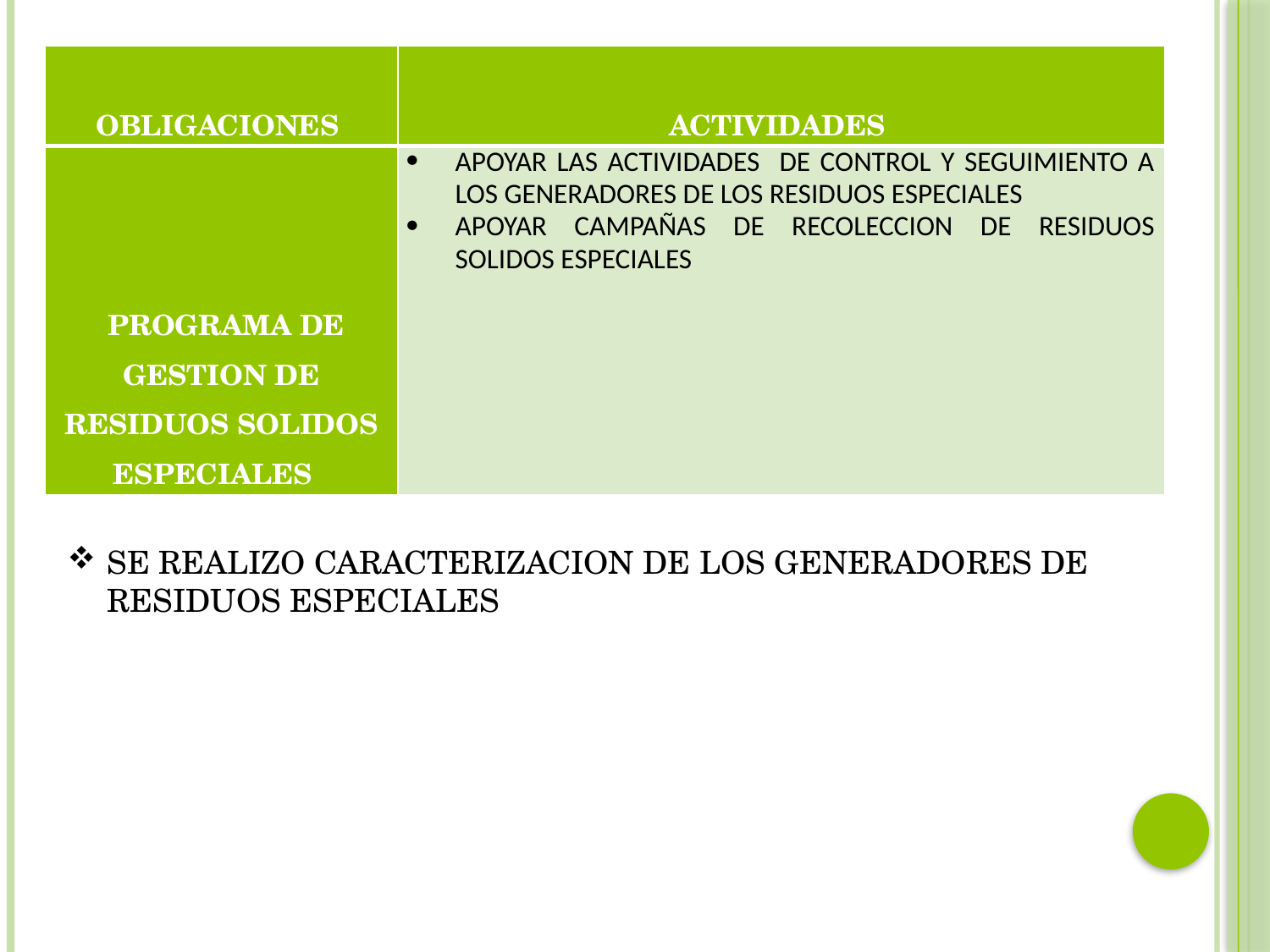

| OBLIGACIONES | ACTIVIDADES |
| --- | --- |
| PROGRAMA DE GESTION DE RESIDUOS SOLIDOS ESPECIALES | APOYAR LAS ACTIVIDADES DE CONTROL Y SEGUIMIENTO A LOS GENERADORES DE LOS RESIDUOS ESPECIALES APOYAR CAMPAÑAS DE RECOLECCION DE RESIDUOS SOLIDOS ESPECIALES |
SE REALIZO CARACTERIZACION DE LOS GENERADORES DE  RESIDUOS ESPECIALES